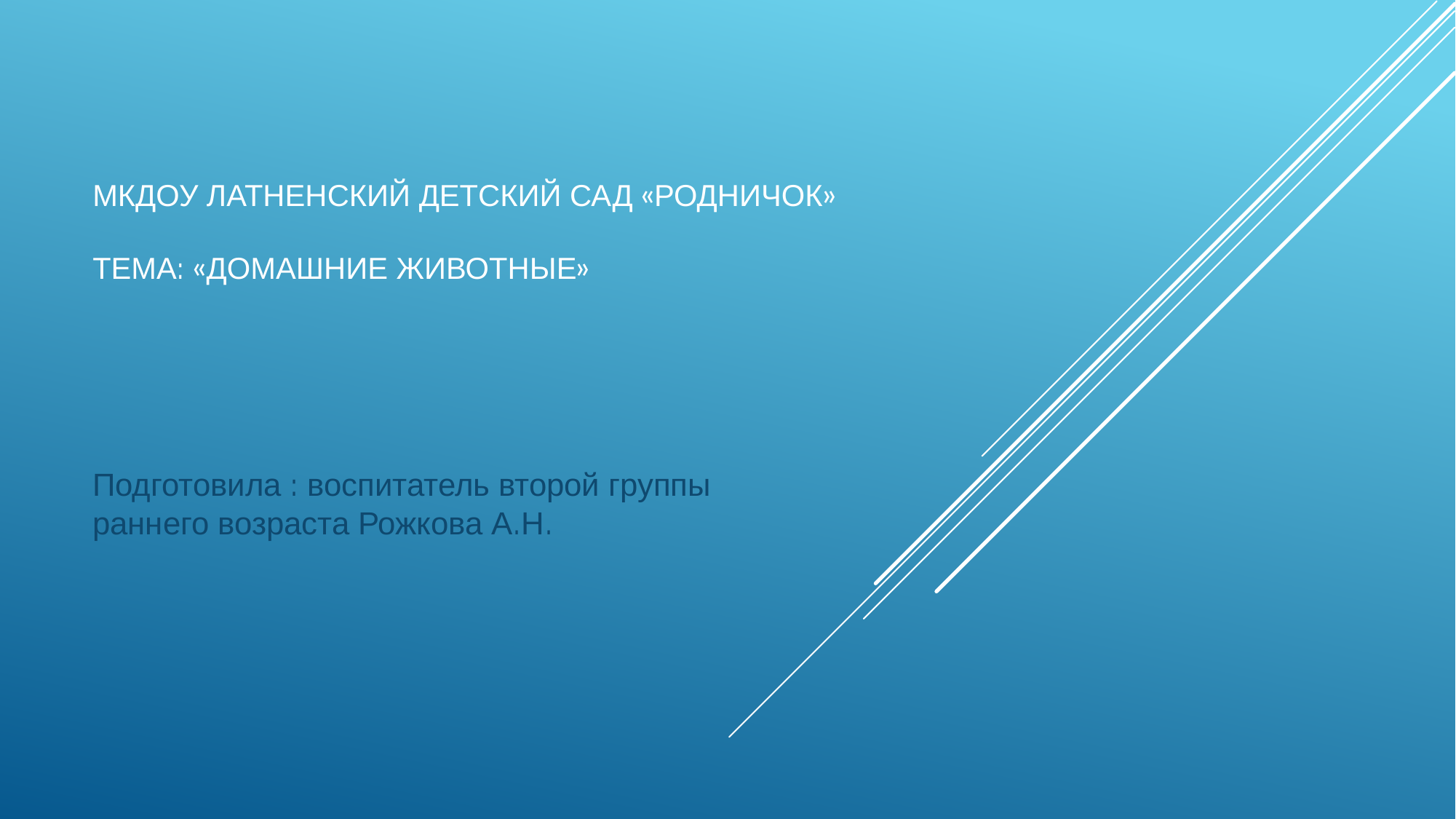

# МКДОУ Латненский детский сад «Родничок» Тема: «Домашние животные»
Подготовила : воспитатель второй группы раннего возраста Рожкова А.Н.